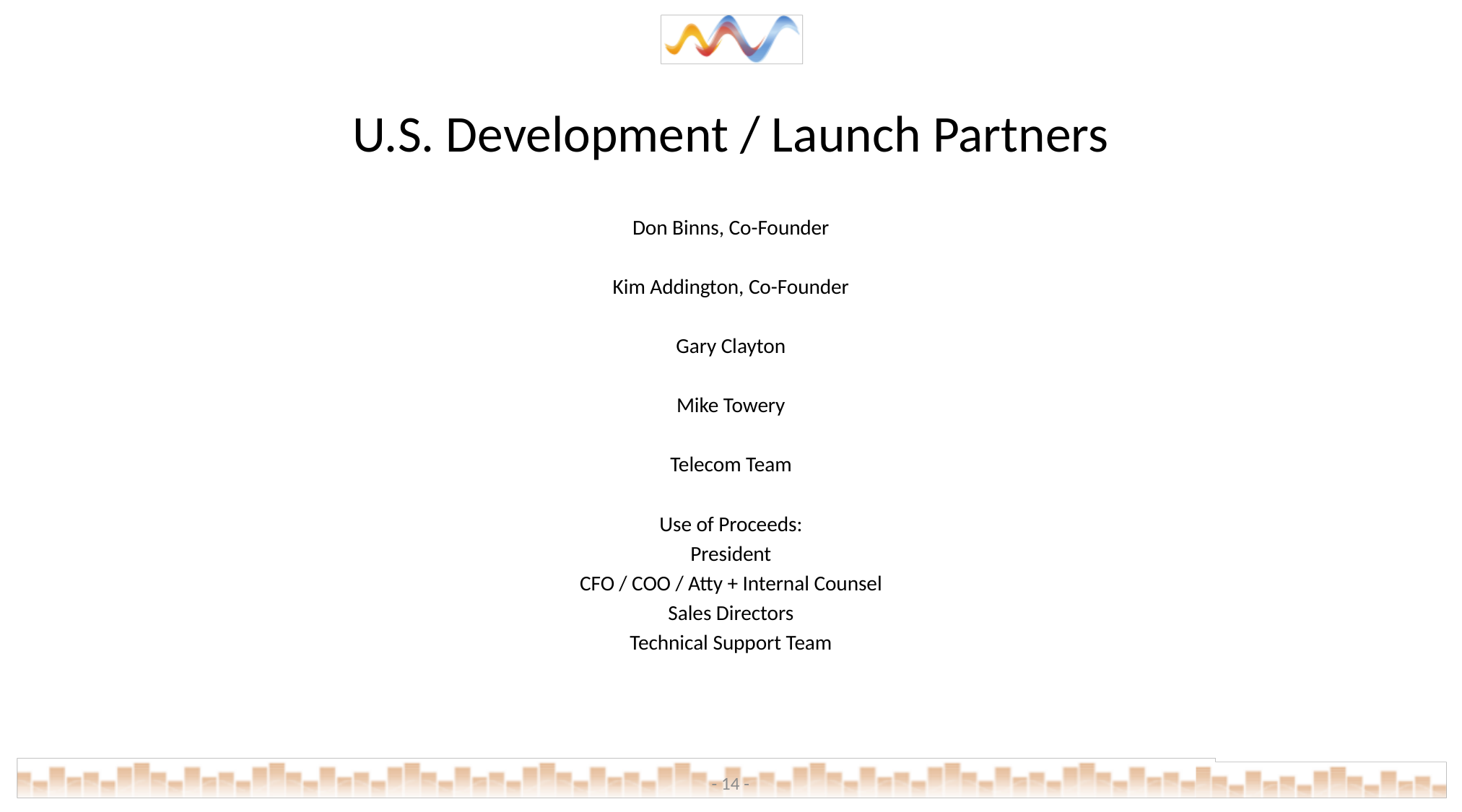

# U.S. Development / Launch Partners

Don Binns, Co-Founder

Kim Addington, Co-Founder

Gary Clayton

Mike Towery

Telecom Team

Use of Proceeds:
President
CFO / COO / Atty + Internal Counsel
Sales Directors
Technical Support Team

- 14 -